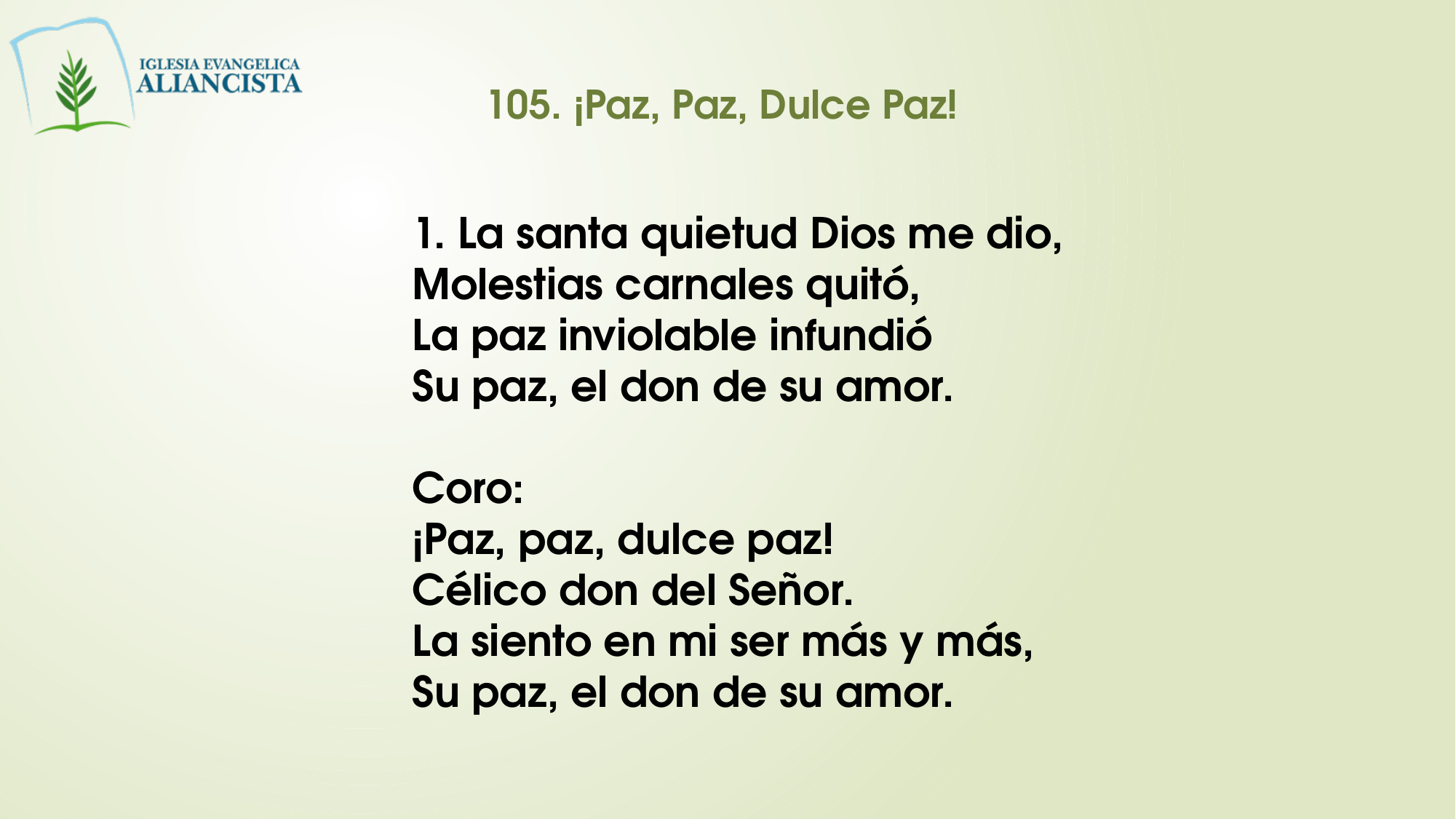

105. ¡Paz, Paz, Dulce Paz!
1. La santa quietud Dios me dio,
Molestias carnales quitó,
La paz inviolable infundió
Su paz, el don de su amor.

Coro:
¡Paz, paz, dulce paz!
Célico don del Señor.
La siento en mi ser más y más,
Su paz, el don de su amor.